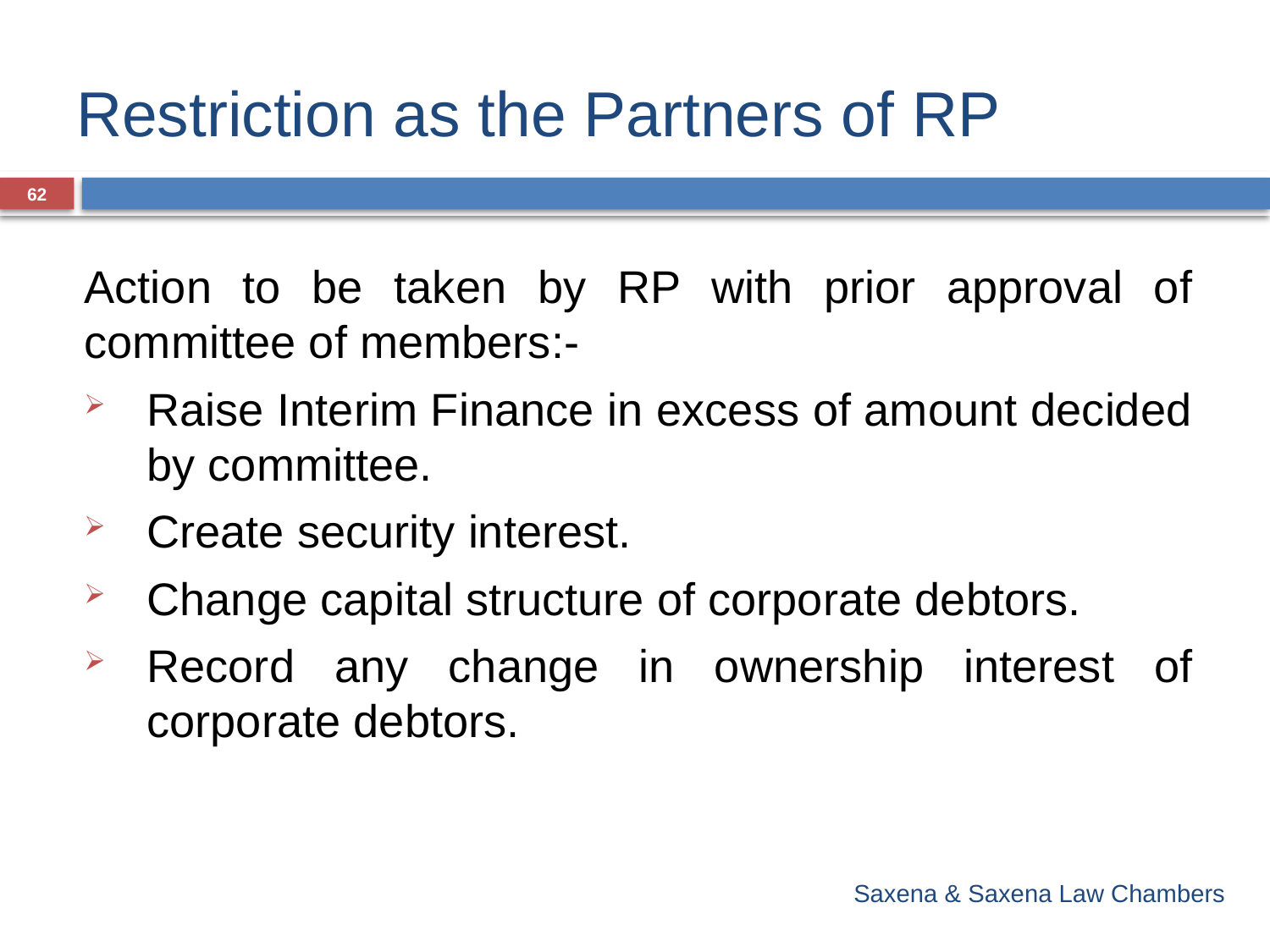

# Restriction as the Partners of RP
62

Action to be taken by RP with prior approval of committee of members:-
Raise Interim Finance in excess of amount decided by committee.
Create security interest.
Change capital structure of corporate debtors.
Record any change in ownership interest of corporate debtors.

Saxena & Saxena Law Chambers